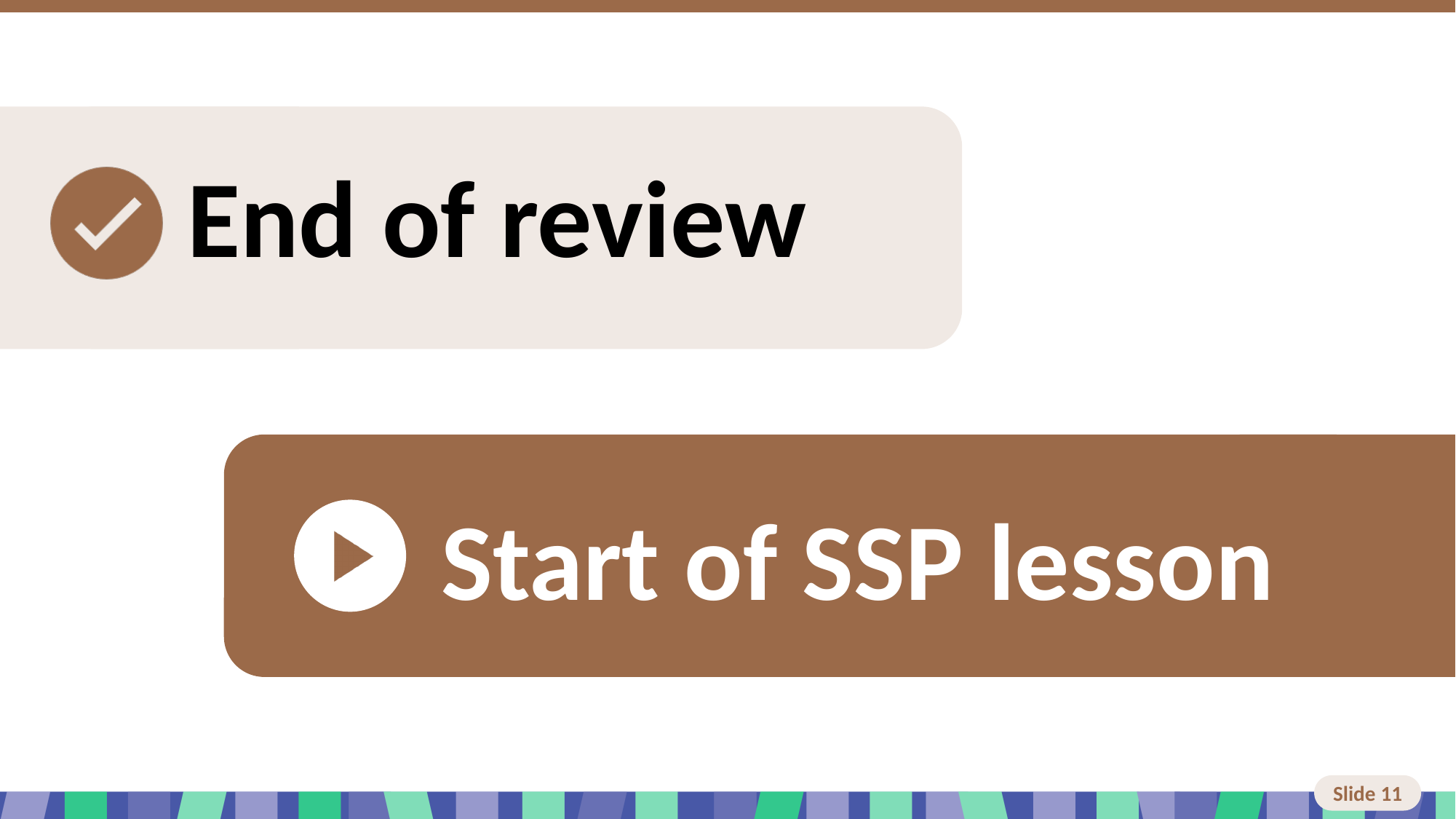

# Slide 11 End of review, start of lesson